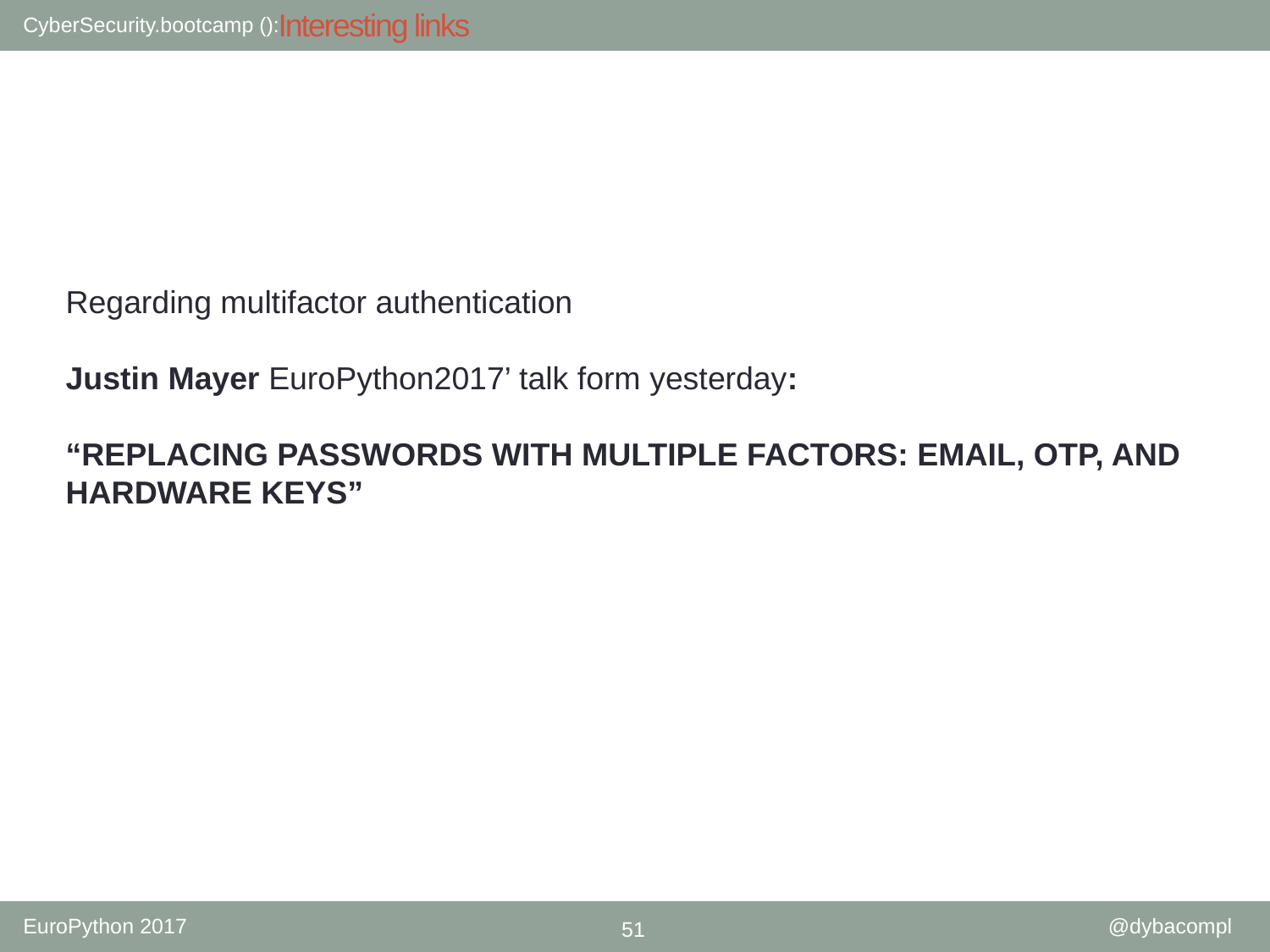

# Interesting links
Regarding multifactor authentication

Justin Mayer EuroPython2017’ talk form yesterday:

“REPLACING PASSWORDS WITH MULTIPLE FACTORS: EMAIL, OTP, AND HARDWARE KEYS”